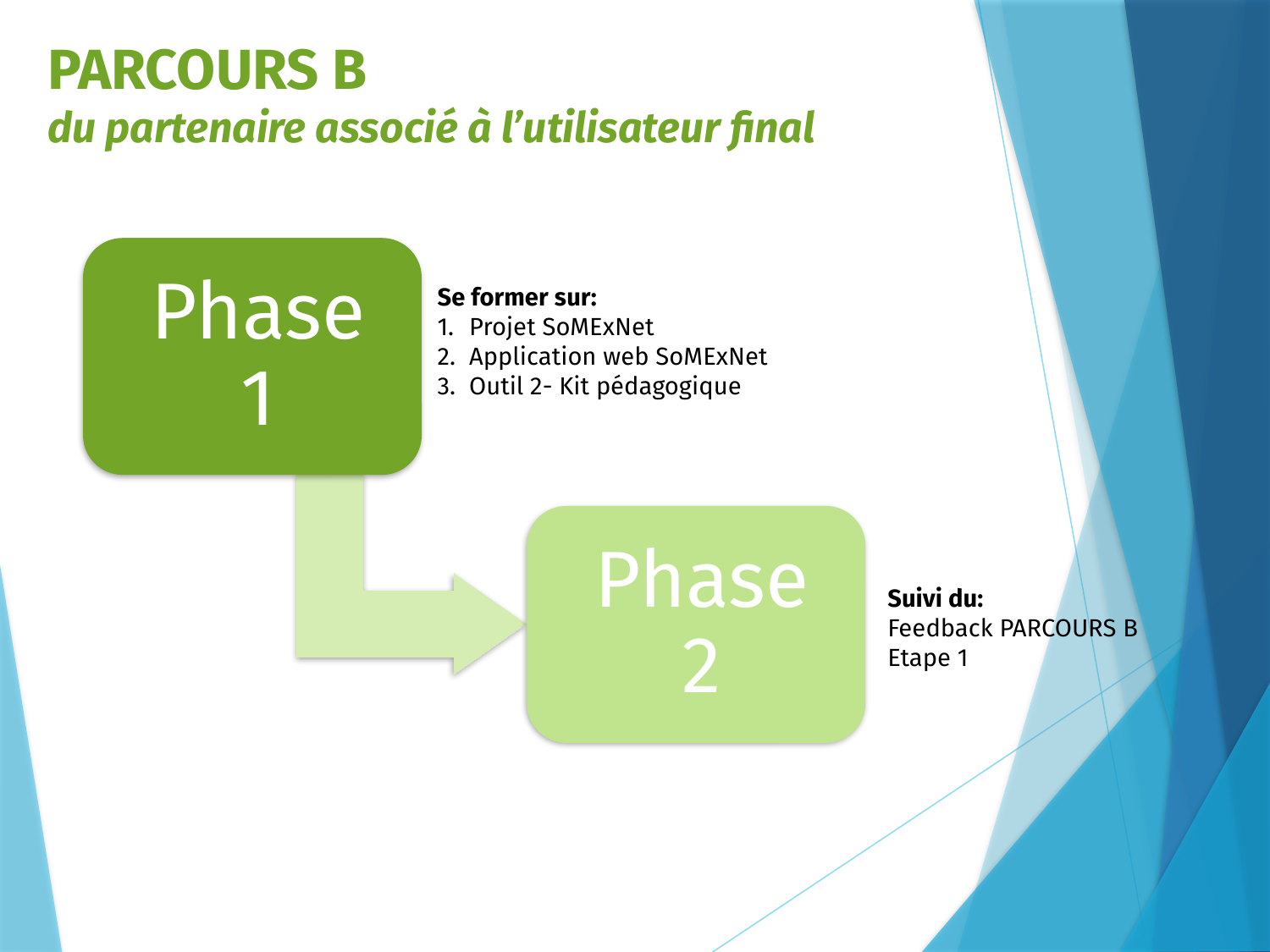

# PARCOURS B du partenaire associé à l’utilisateur final
Phase 1
Phase 2
Se former sur:
Projet SoMExNet
Application web SoMExNet
Outil 2- Kit pédagogique
Suivi du:
Feedback PARCOURS B Etape 1